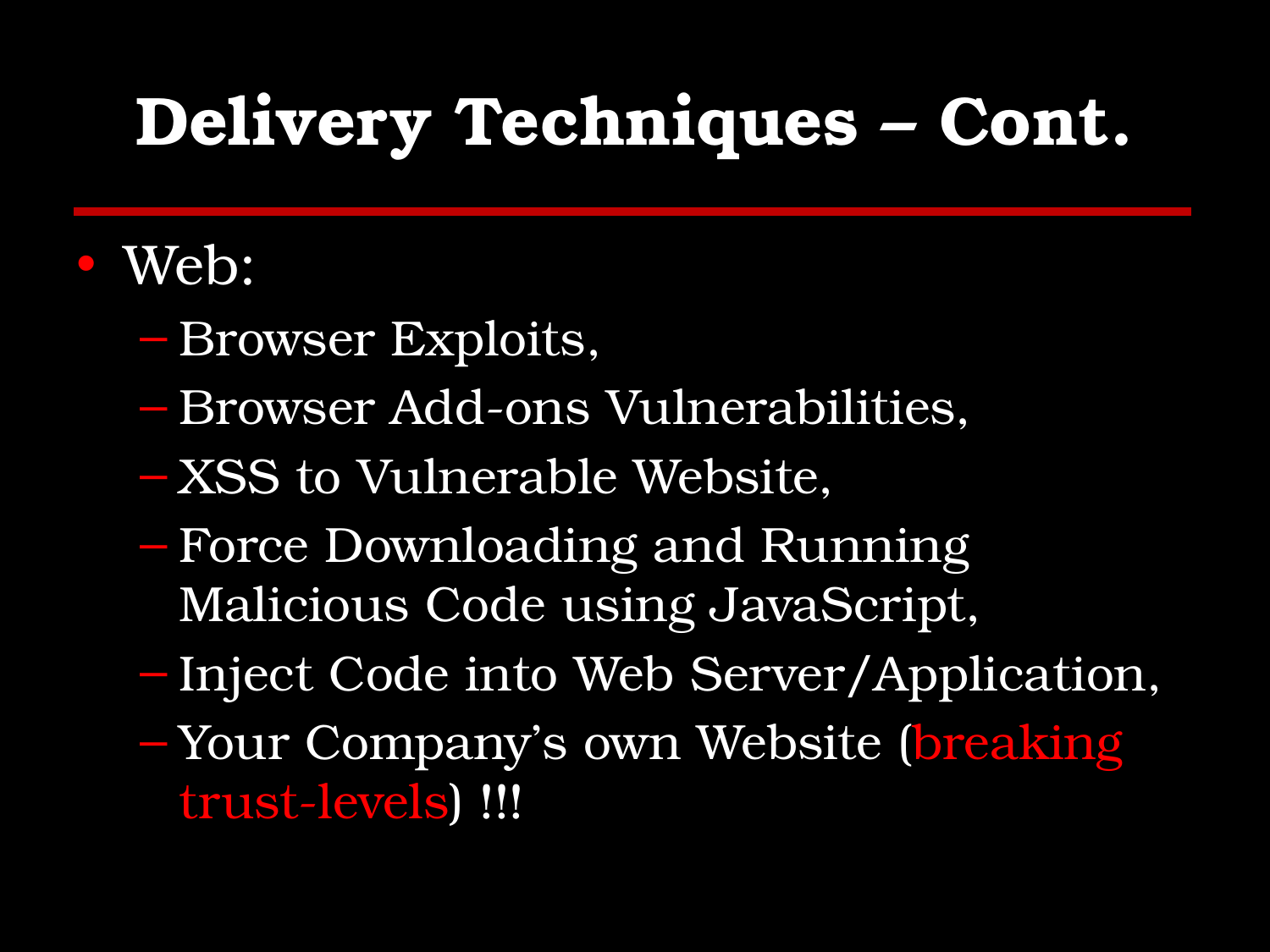

# Delivery Techniques – Cont.
Web:
Browser Exploits,
Browser Add-ons Vulnerabilities,
XSS to Vulnerable Website,
Force Downloading and Running Malicious Code using JavaScript,
Inject Code into Web Server/Application,
Your Company’s own Website (breaking trust-levels) !!!